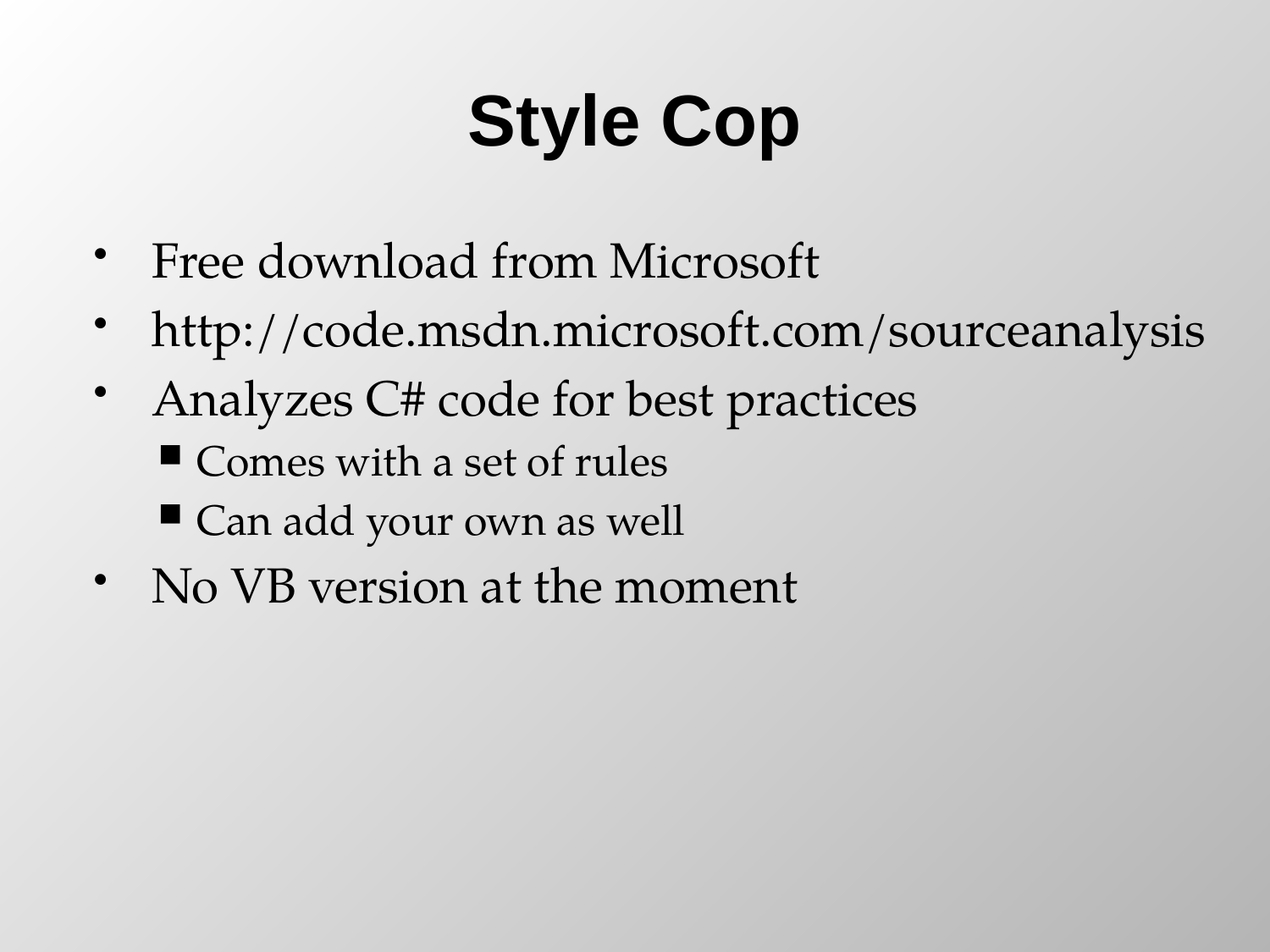

# Style Cop
Free download from Microsoft
http://code.msdn.microsoft.com/sourceanalysis
Analyzes C# code for best practices
Comes with a set of rules
Can add your own as well
No VB version at the moment